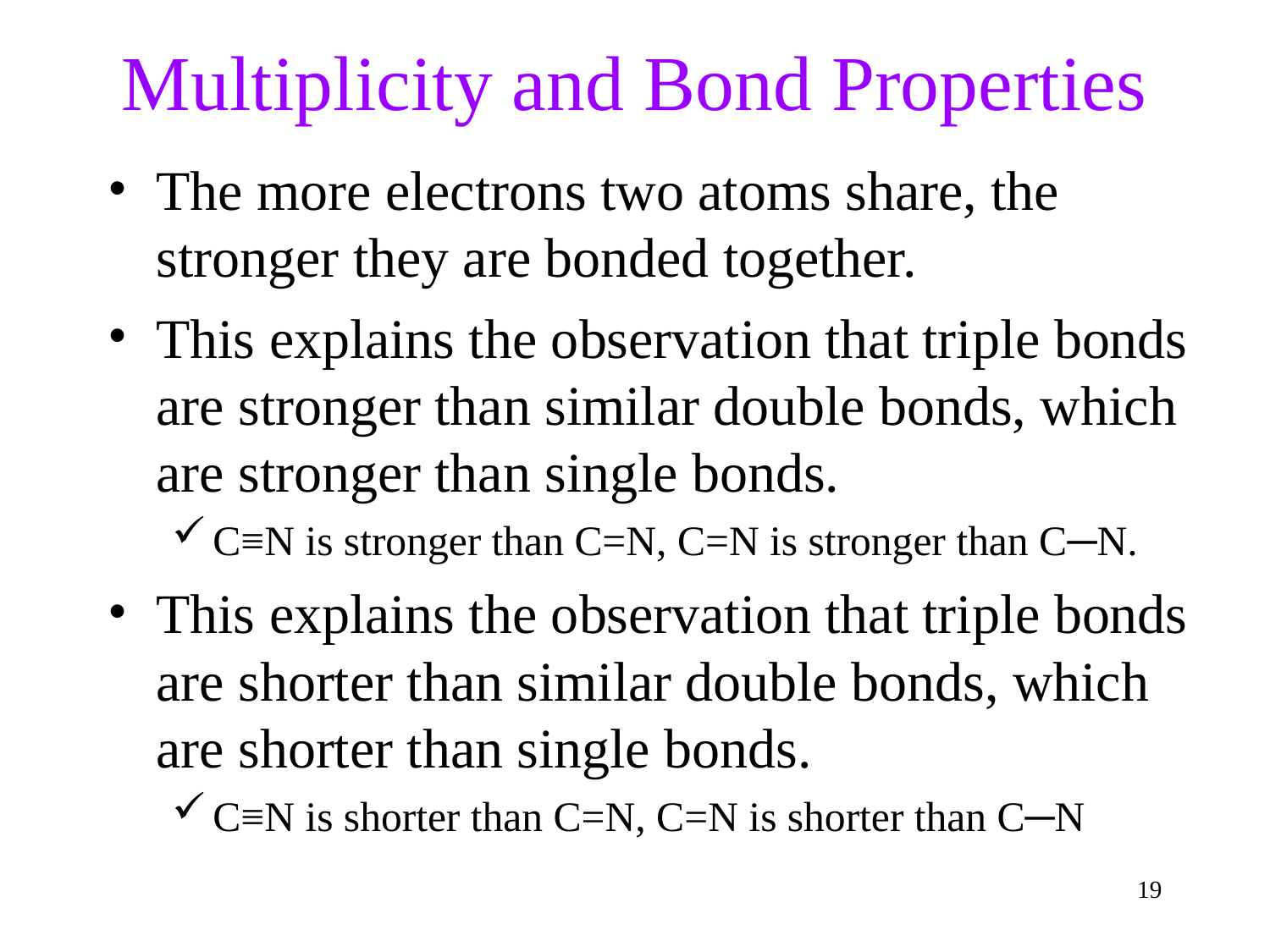

Multiplicity and Bond Properties
The more electrons two atoms share, the stronger they are bonded together.
This explains the observation that triple bonds are stronger than similar double bonds, which are stronger than single bonds.
C≡N is stronger than C=N, C=N is stronger than C─N.
This explains the observation that triple bonds are shorter than similar double bonds, which are shorter than single bonds.
C≡N is shorter than C=N, C=N is shorter than C─N

19